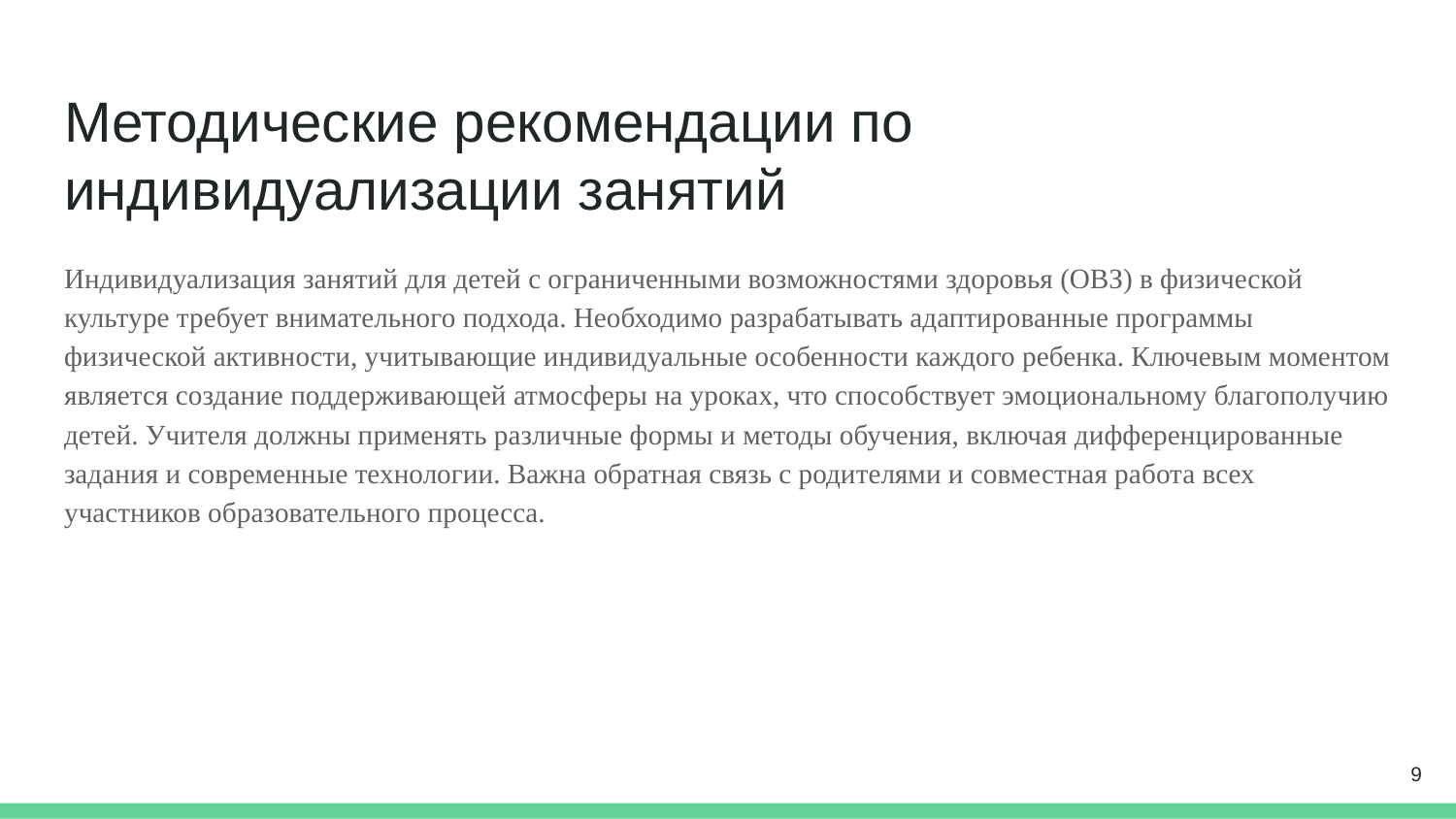

# Методические рекомендации по индивидуализации занятий
Индивидуализация занятий для детей с ограниченными возможностями здоровья (ОВЗ) в физической культуре требует внимательного подхода. Необходимо разрабатывать адаптированные программы физической активности, учитывающие индивидуальные особенности каждого ребенка. Ключевым моментом является создание поддерживающей атмосферы на уроках, что способствует эмоциональному благополучию детей. Учителя должны применять различные формы и методы обучения, включая дифференцированные задания и современные технологии. Важна обратная связь с родителями и совместная работа всех участников образовательного процесса.
9